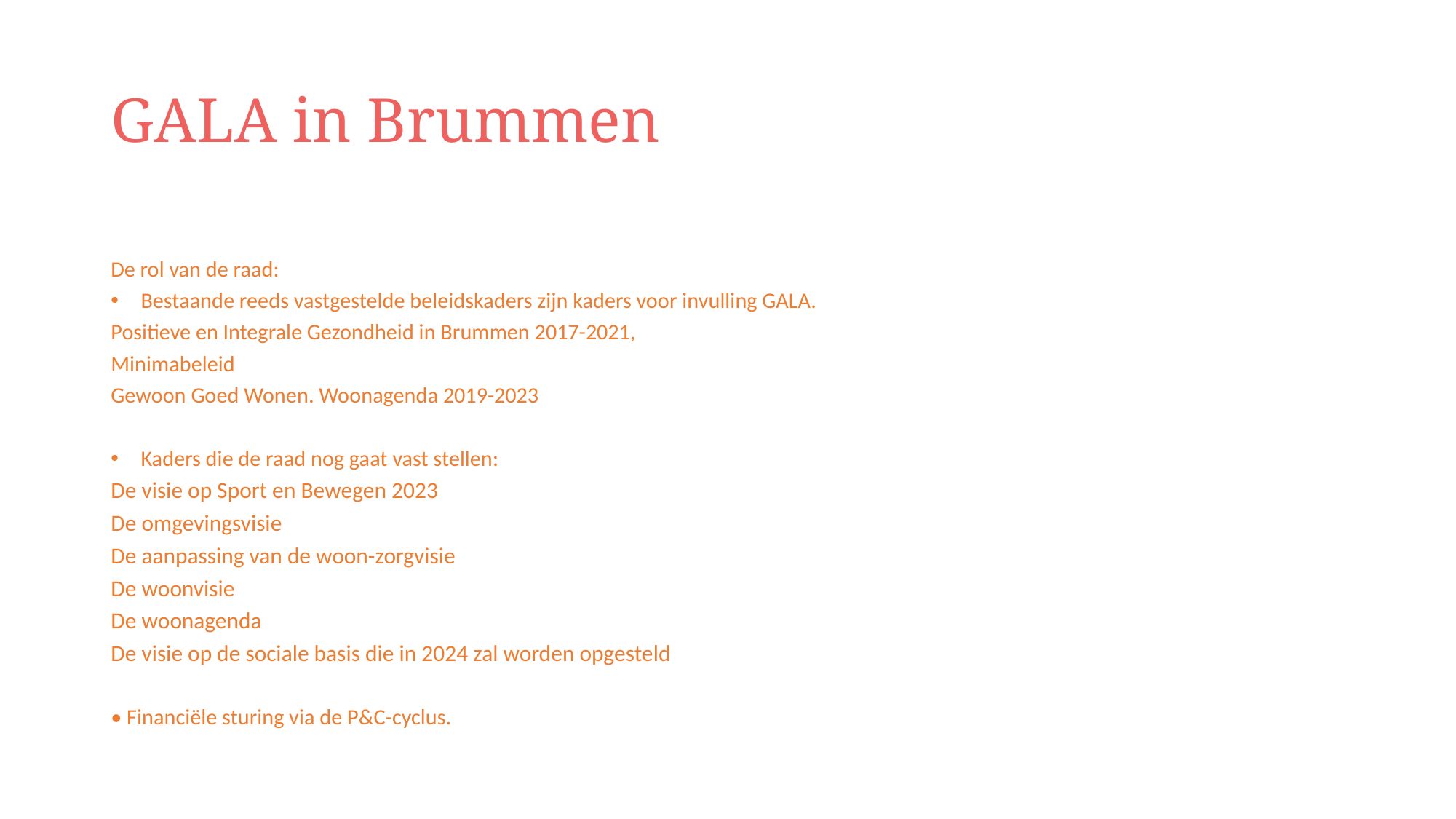

# GALA in Brummen

De rol van de raad:
Bestaande reeds vastgestelde beleidskaders zijn kaders voor invulling GALA.
Positieve en Integrale Gezondheid in Brummen 2017-2021,
Minimabeleid
Gewoon Goed Wonen. Woonagenda 2019-2023

Kaders die de raad nog gaat vast stellen:
De visie op Sport en Bewegen 2023
De omgevingsvisie
De aanpassing van de woon-zorgvisie
De woonvisie
De woonagenda
De visie op de sociale basis die in 2024 zal worden opgesteld

• Financiële sturing via de P&C-cyclus.